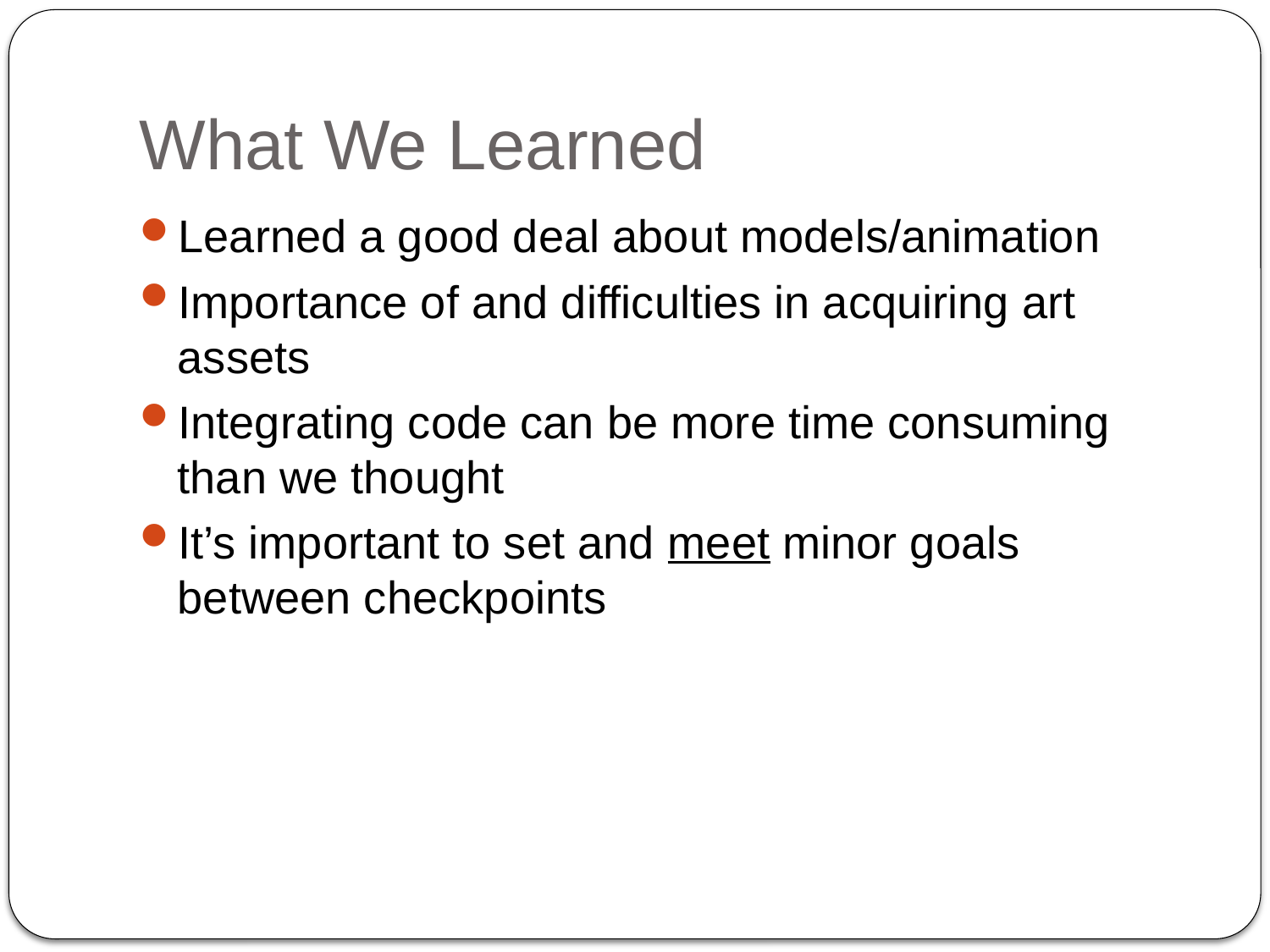

# What We Learned
Learned a good deal about models/animation
Importance of and difficulties in acquiring art assets
Integrating code can be more time consuming than we thought
It’s important to set and meet minor goals between checkpoints